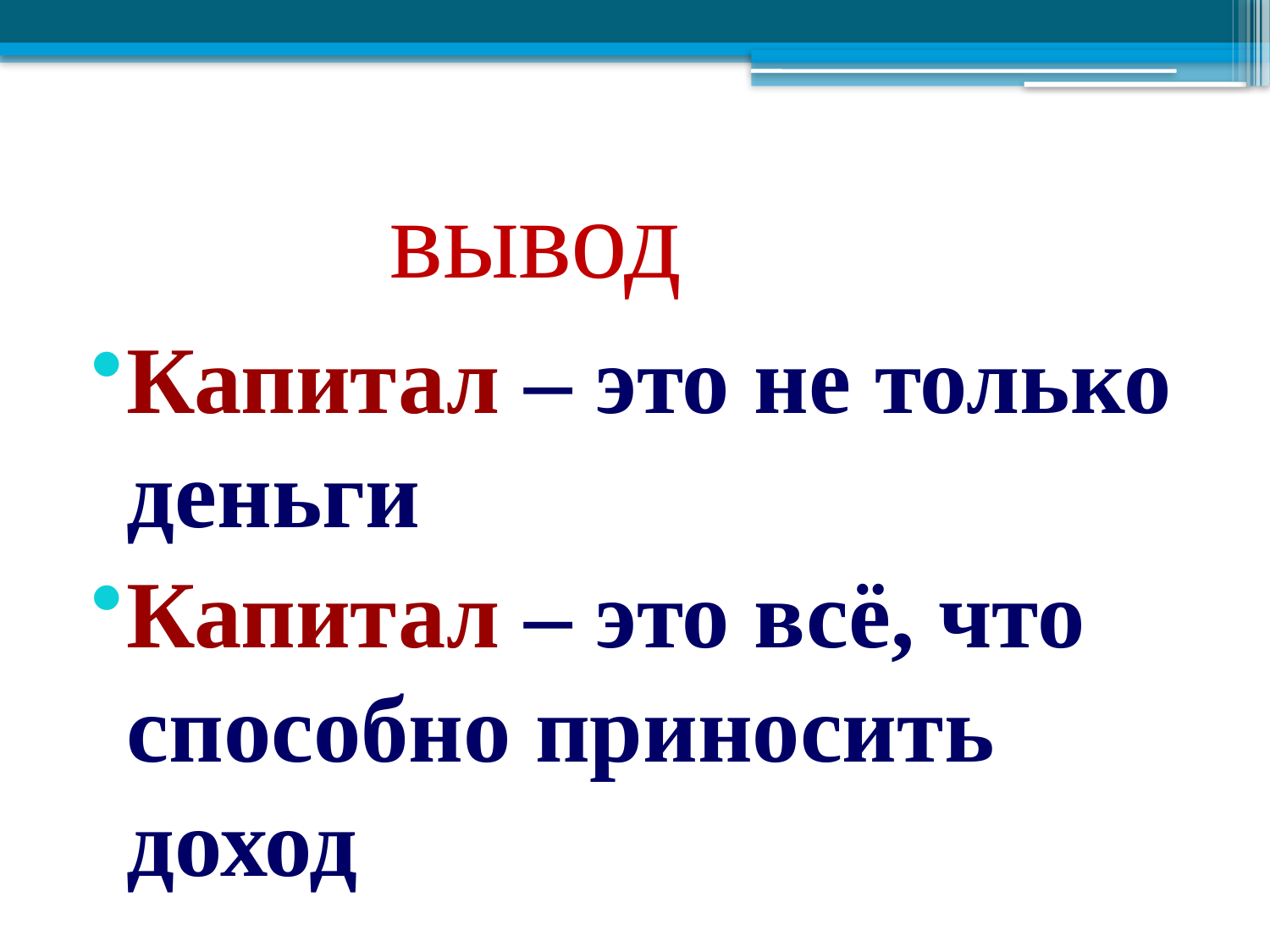

# вывод
Капитал – это не только деньги
Капитал – это всё, что способно приносить доход